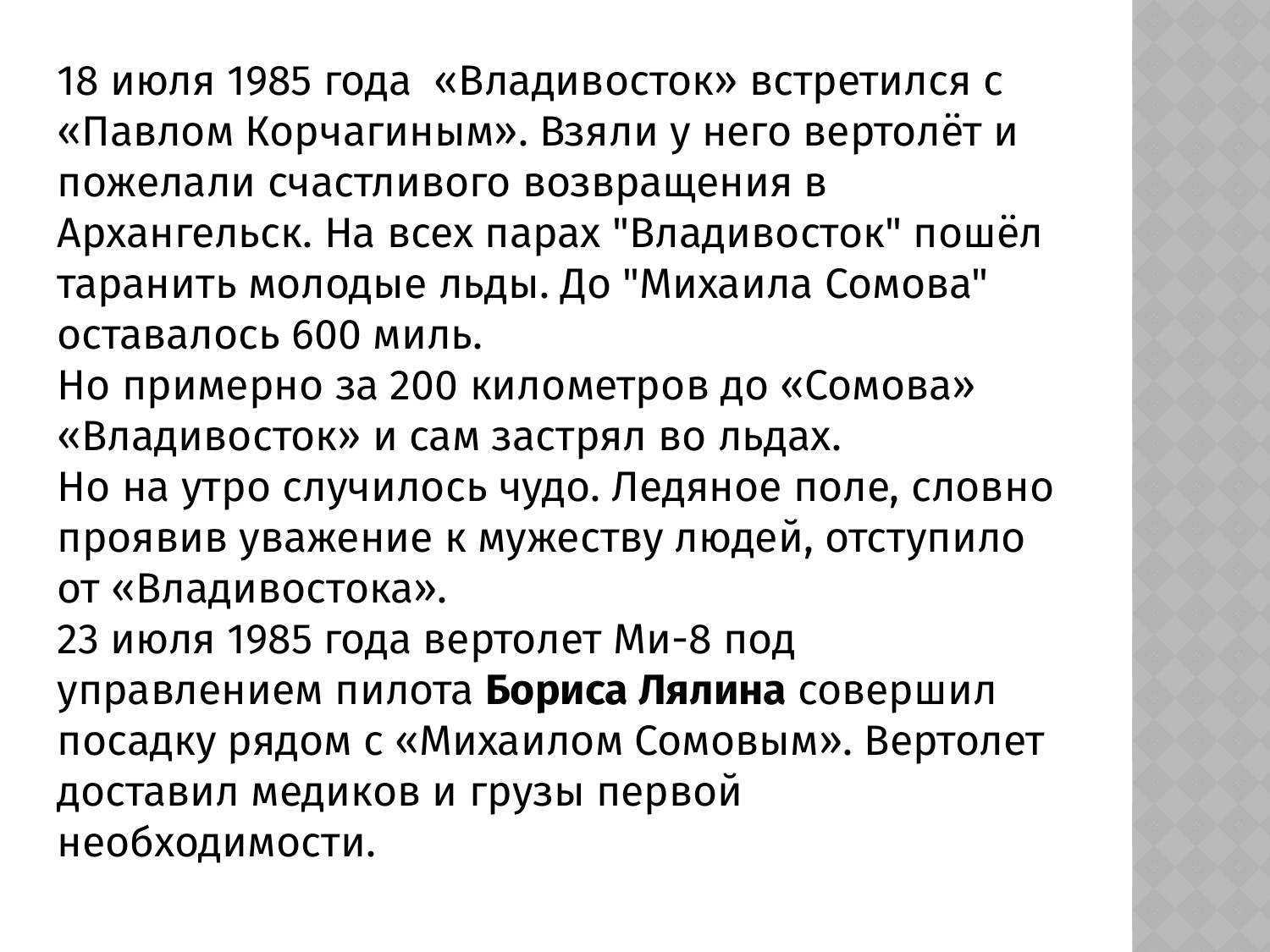

18 июля 1985 года  «Владивосток» встретился с «Павлом Корчагиным». Взяли у него вертолёт и пожелали счастливого возвращения в Архангельск. На всех парах "Владивосток" пошёл таранить молодые льды. До "Михаила Сомова" оставалось 600 миль.
Но примерно за 200 километров до «Сомова» «Владивосток» и сам застрял во льдах.
Но на утро случилось чудо. Ледяное поле, словно проявив уважение к мужеству людей, отступило от «Владивостока».
23 июля 1985 года вертолет Ми-8 под управлением пилота Бориса Лялина совершил посадку рядом с «Михаилом Сомовым». Вертолет доставил медиков и грузы первой необходимости.